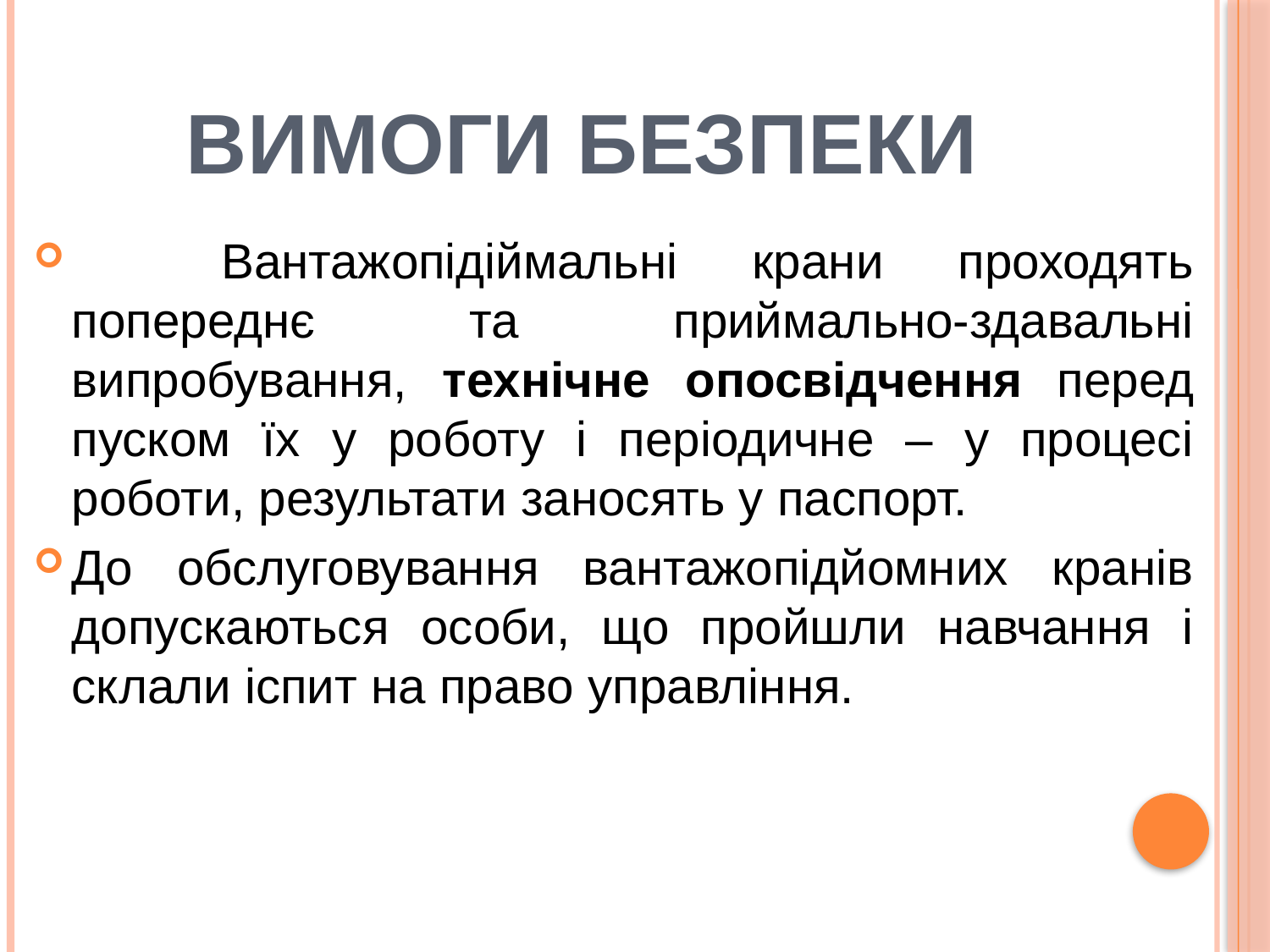

# Вимоги безпеки
  Вантажопідіймальні крани проходять попереднє та приймально-здавальні випробування, технічне опосвідчення перед пуском їх у роботу і періодичне – у процесі роботи, результати заносять у паспорт.
До обслуговування вантажопідйомних кранів допускаються особи, що пройшли навчання і склали іспит на право управління.